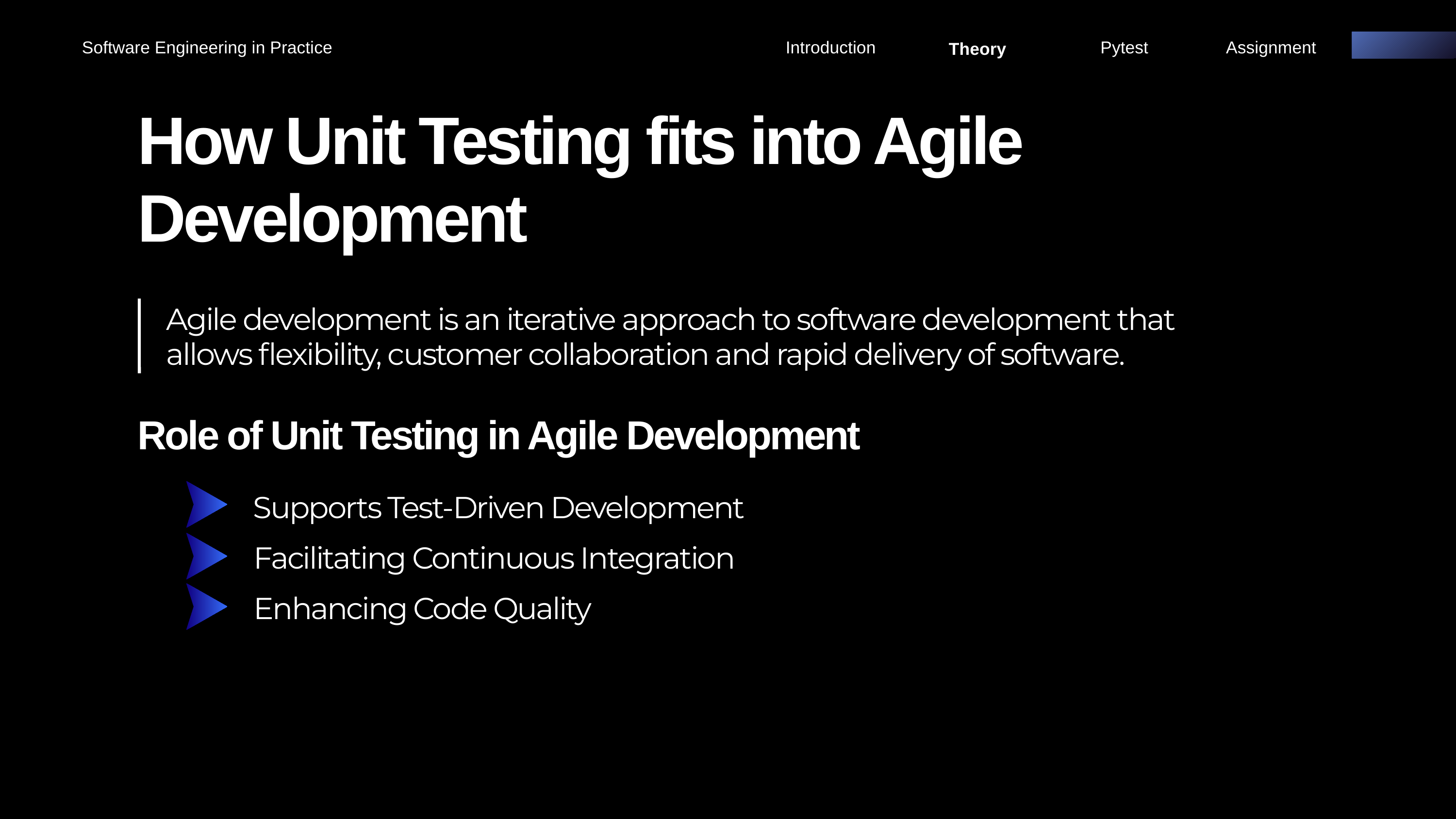

Software Engineering in Practice
Introduction
Pytest
Assignment
Theory
How Unit Testing fits into Agile Development

Agile development is an iterative approach to software development that allows flexibility, customer collaboration and rapid delivery of software.
Role of Unit Testing in Agile Development

Supports Test-Driven Development

Facilitating Continuous Integration

Enhancing Code Quality